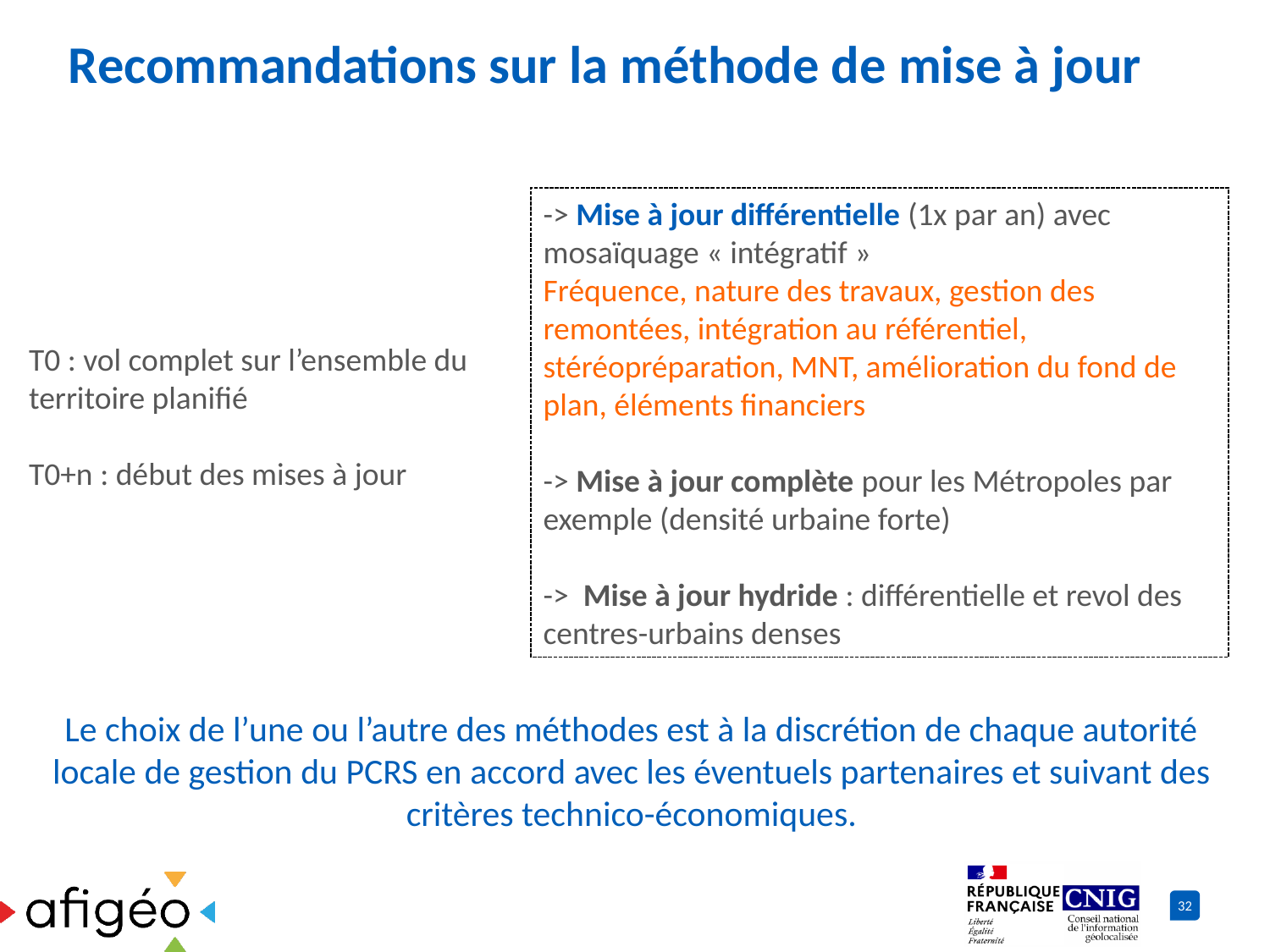

# Recommandations sur la méthode de mise à jour
-> Mise à jour différentielle (1x par an) avec mosaïquage « intégratif »
Fréquence, nature des travaux, gestion des remontées, intégration au référentiel, stéréopréparation, MNT, amélioration du fond de plan, éléments financiers

-> Mise à jour complète pour les Métropoles par exemple (densité urbaine forte)

->  Mise à jour hydride : différentielle et revol des centres-urbains denses

T0 : vol complet sur l’ensemble du territoire planifié

T0+n : début des mises à jour

Le choix de l’une ou l’autre des méthodes est à la discrétion de chaque autorité locale de gestion du PCRS en accord avec les éventuels partenaires et suivant des critères technico-économiques.